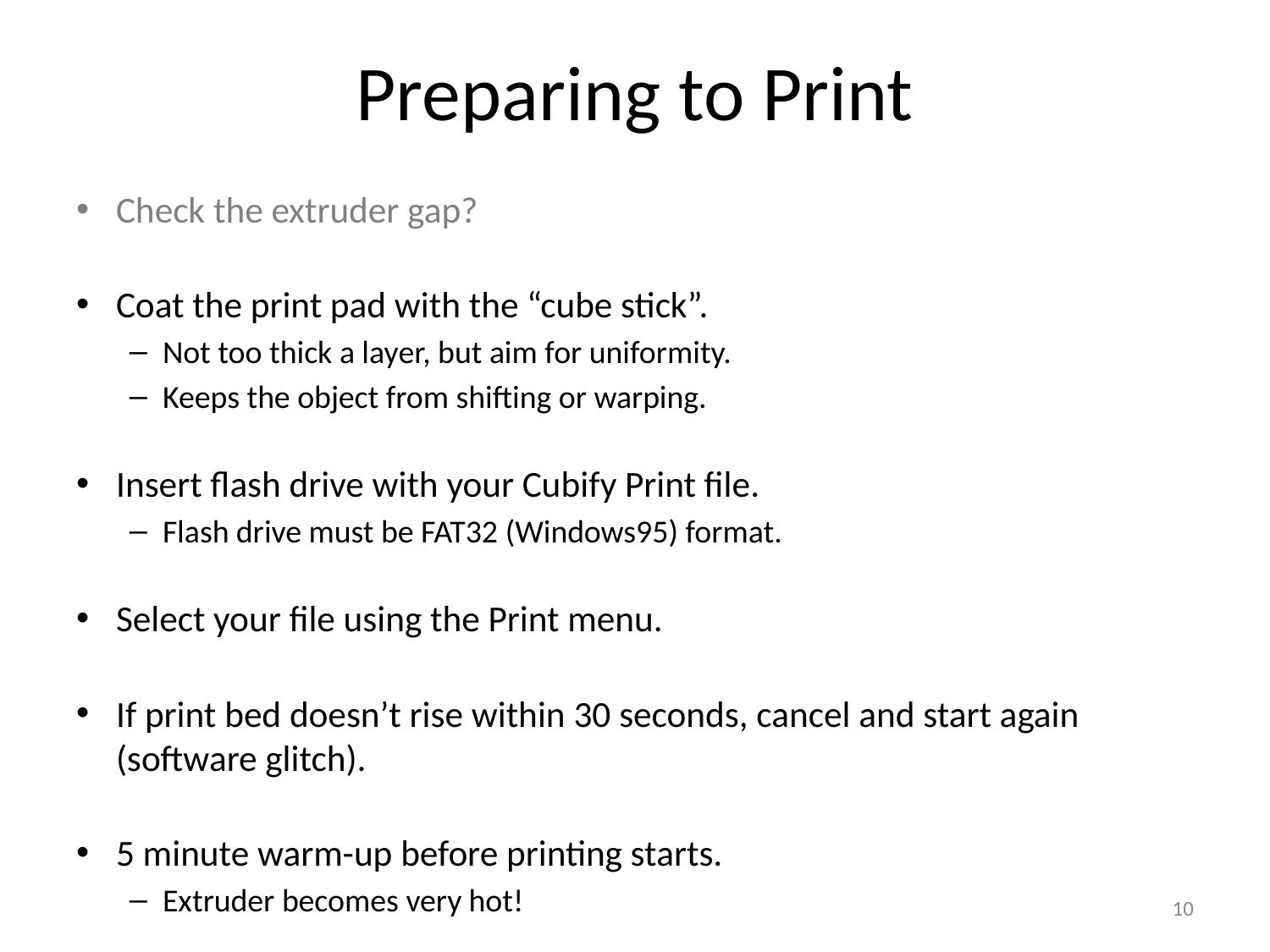

# Preparing to Print
Check the extruder gap?
Coat the print pad with the “cube stick”.
Not too thick a layer, but aim for uniformity.
Keeps the object from shifting or warping.
Insert flash drive with your Cubify Print file.
Flash drive must be FAT32 (Windows95) format.
Select your file using the Print menu.
If print bed doesn’t rise within 30 seconds, cancel and start again (software glitch).
5 minute warm-up before printing starts.
Extruder becomes very hot!
10